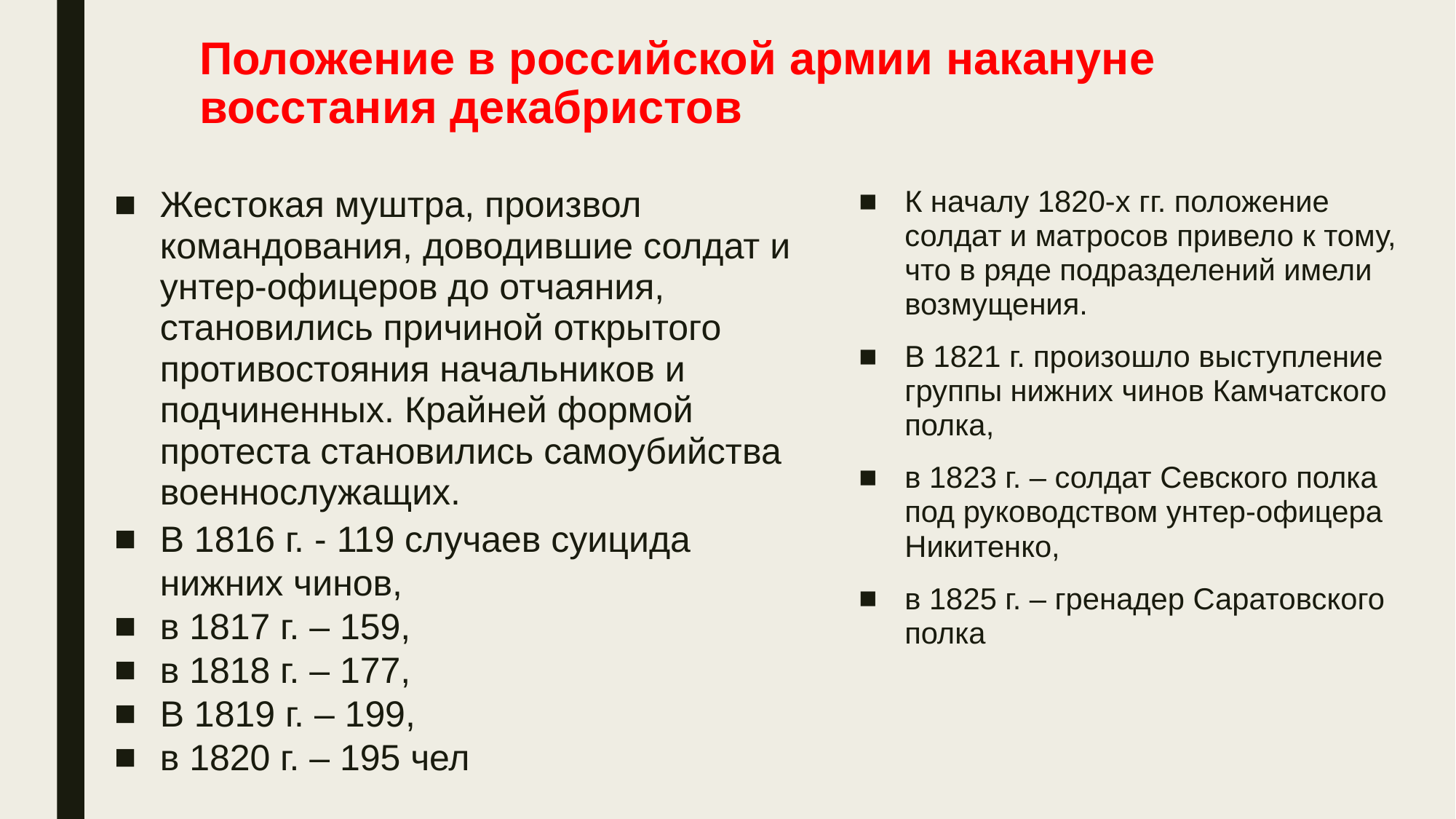

# Положение в российской армии накануне восстания декабристов
Жестокая муштра, произвол командования, доводившие солдат и унтер-офицеров до отчаяния, становились причиной открытого противостояния начальников и подчиненных. Крайней формой протеста становились самоубийства военнослужащих.
В 1816 г. - 119 случаев суицида нижних чинов,
в 1817 г. – 159,
в 1818 г. – 177,
В 1819 г. – 199,
в 1820 г. – 195 чел
К началу 1820-х гг. положение солдат и матросов привело к тому, что в ряде подразделений имели возмущения.
В 1821 г. произошло выступление группы нижних чинов Камчатского полка,
в 1823 г. – солдат Севского полка под руководством унтер-офицера Никитенко,
в 1825 г. – гренадер Саратовского полка